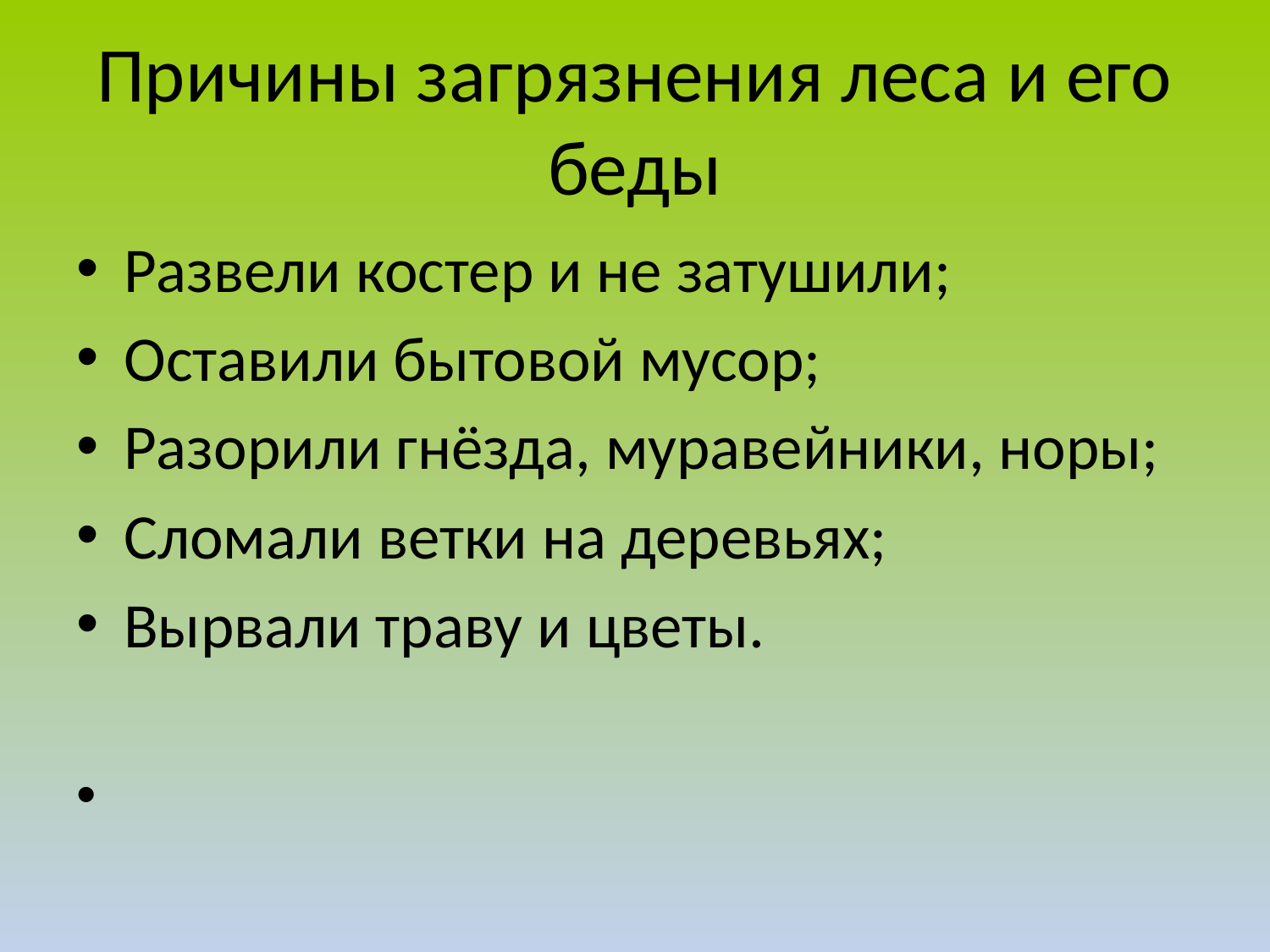

# Причины загрязнения леса и его беды
Развели костер и не затушили;
Оставили бытовой мусор;
Разорили гнёзда, муравейники, норы;
Сломали ветки на деревьях;
Вырвали траву и цветы.